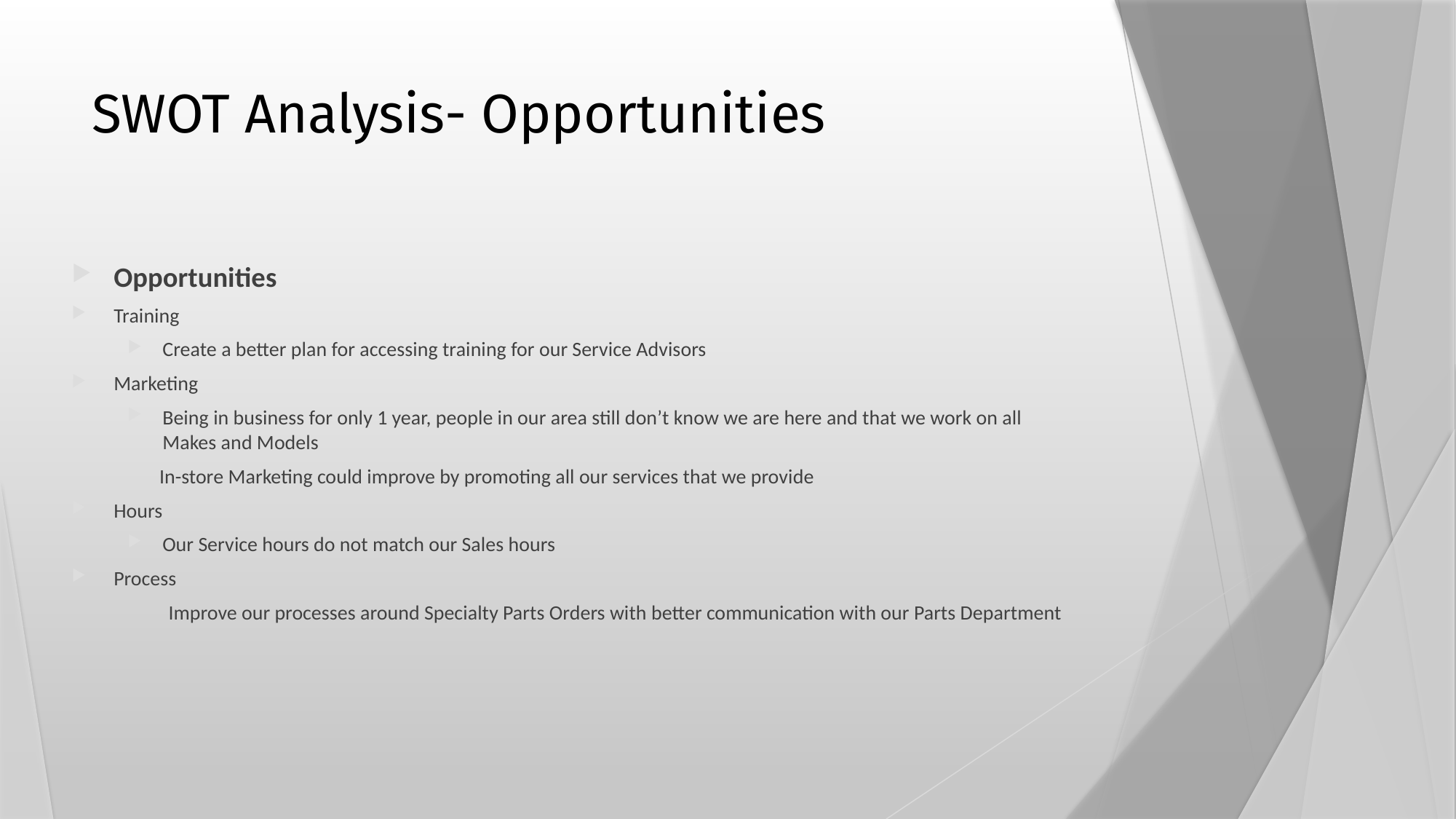

# SWOT Analysis- Opportunities
Opportunities
Training
Create a better plan for accessing training for our Service Advisors
Marketing
Being in business for only 1 year, people in our area still don’t know we are here and that we work on all Makes and Models
       In-store Marketing could improve by promoting all our services that we provide
Hours
Our Service hours do not match our Sales hours
Process
         Improve our processes around Specialty Parts Orders with better communication with our Parts Department